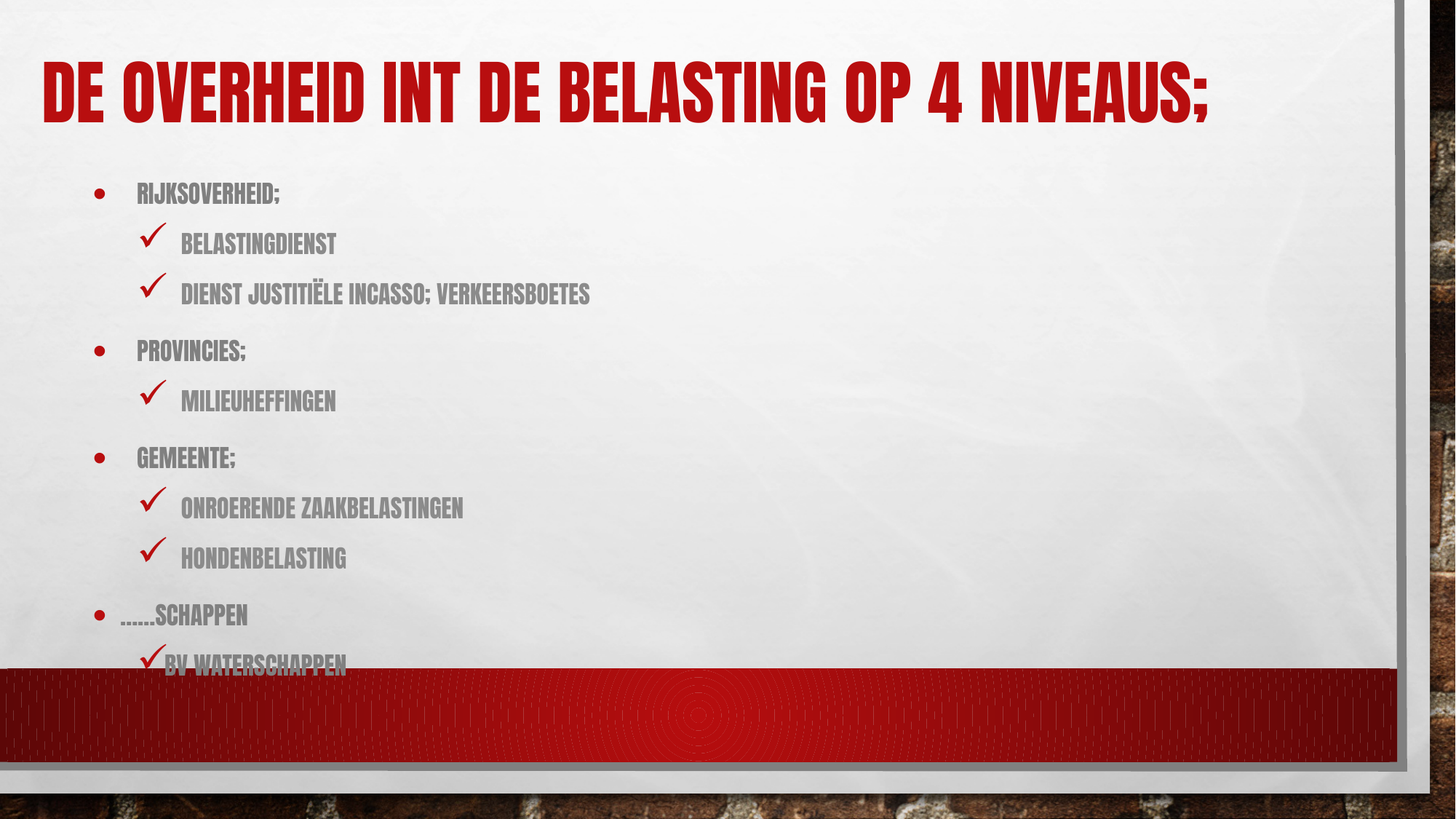

# De overheid int de belasting op 4 niveaus;
Rijksoverheid;
Belastingdienst
Dienst justitiële incasso; verkeersboetes
Provincies;
Milieuheffingen
Gemeente;
Onroerende zaakbelastingen
Hondenbelasting
……schappen
Bv waterschappen